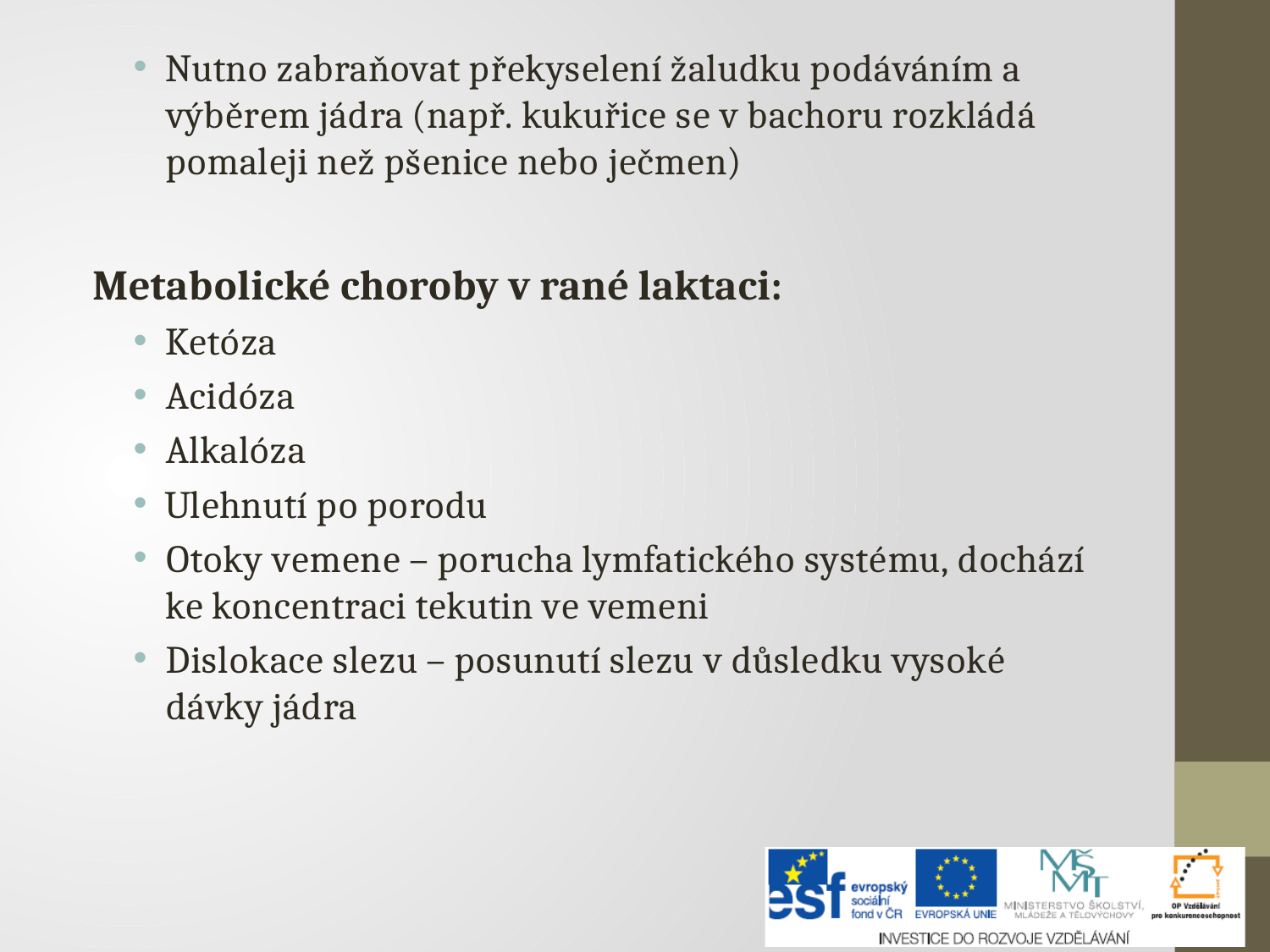

Nutno zabraňovat překyselení žaludku podáváním a výběrem jádra (např. kukuřice se v bachoru rozkládá pomaleji než pšenice nebo ječmen)

Metabolické choroby v rané laktaci:
Ketóza
Acidóza
Alkalóza
Ulehnutí po porodu
Otoky vemene – porucha lymfatického systému, dochází ke koncentraci tekutin ve vemeni
Dislokace slezu – posunutí slezu v důsledku vysoké dávky jádra